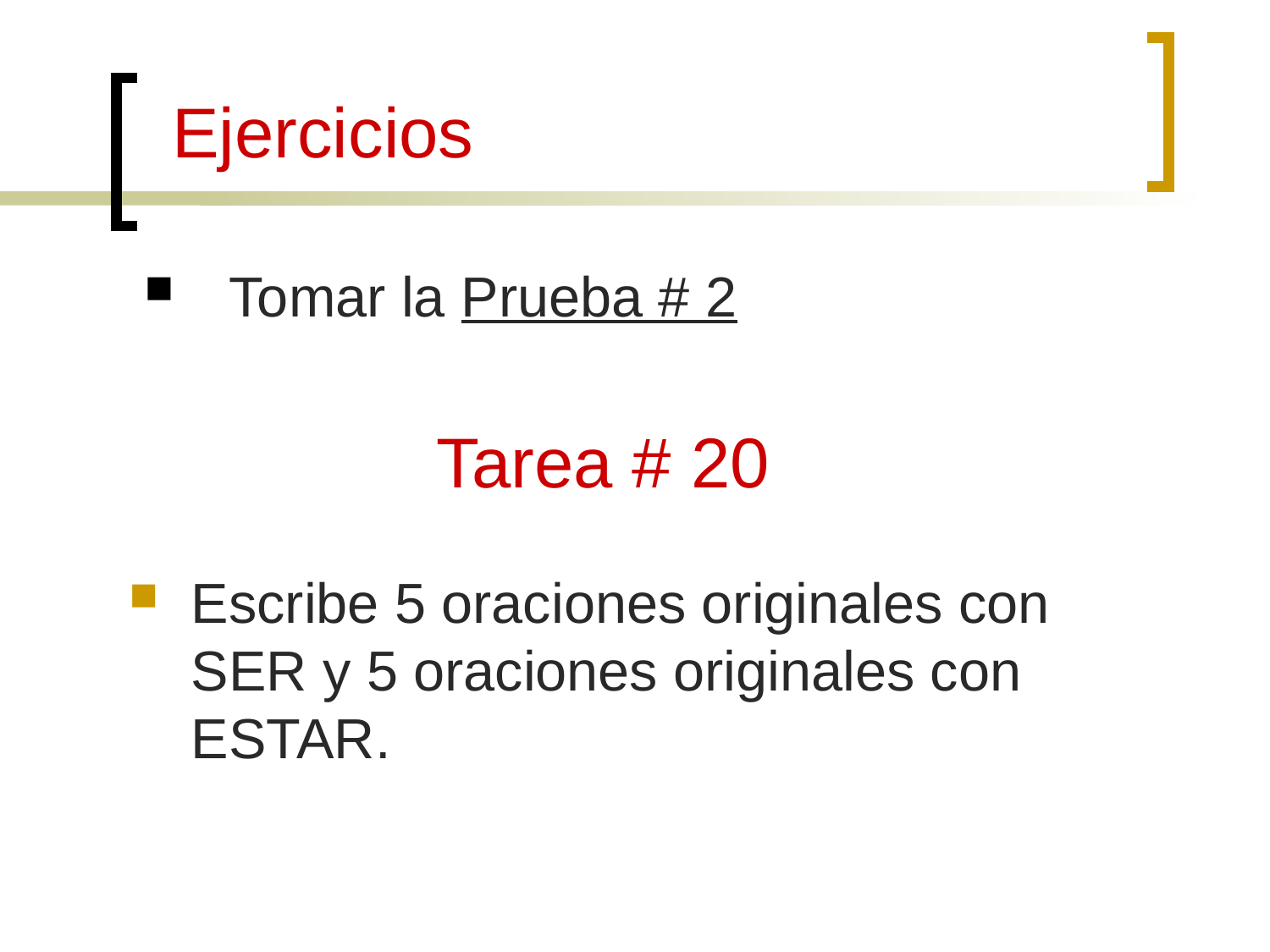

# Ejercicios
Tomar la Prueba # 2

Tarea # 20
Escribe 5 oraciones originales con SER y 5 oraciones originales con ESTAR.